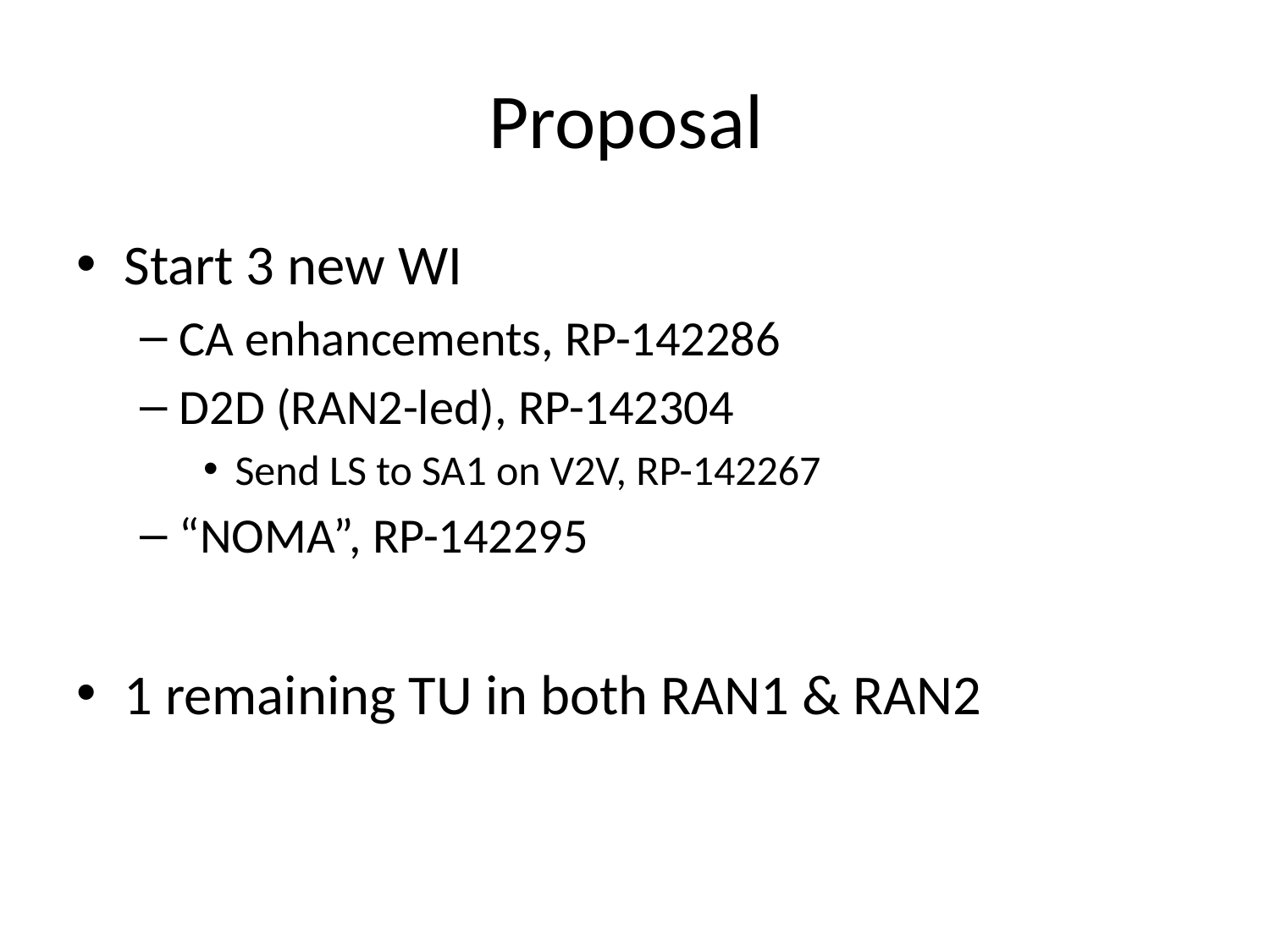

# Proposal
Start 3 new WI
CA enhancements, RP-142286
D2D (RAN2-led), RP-142304
Send LS to SA1 on V2V, RP-142267
“NOMA”, RP-142295

1 remaining TU in both RAN1 & RAN2